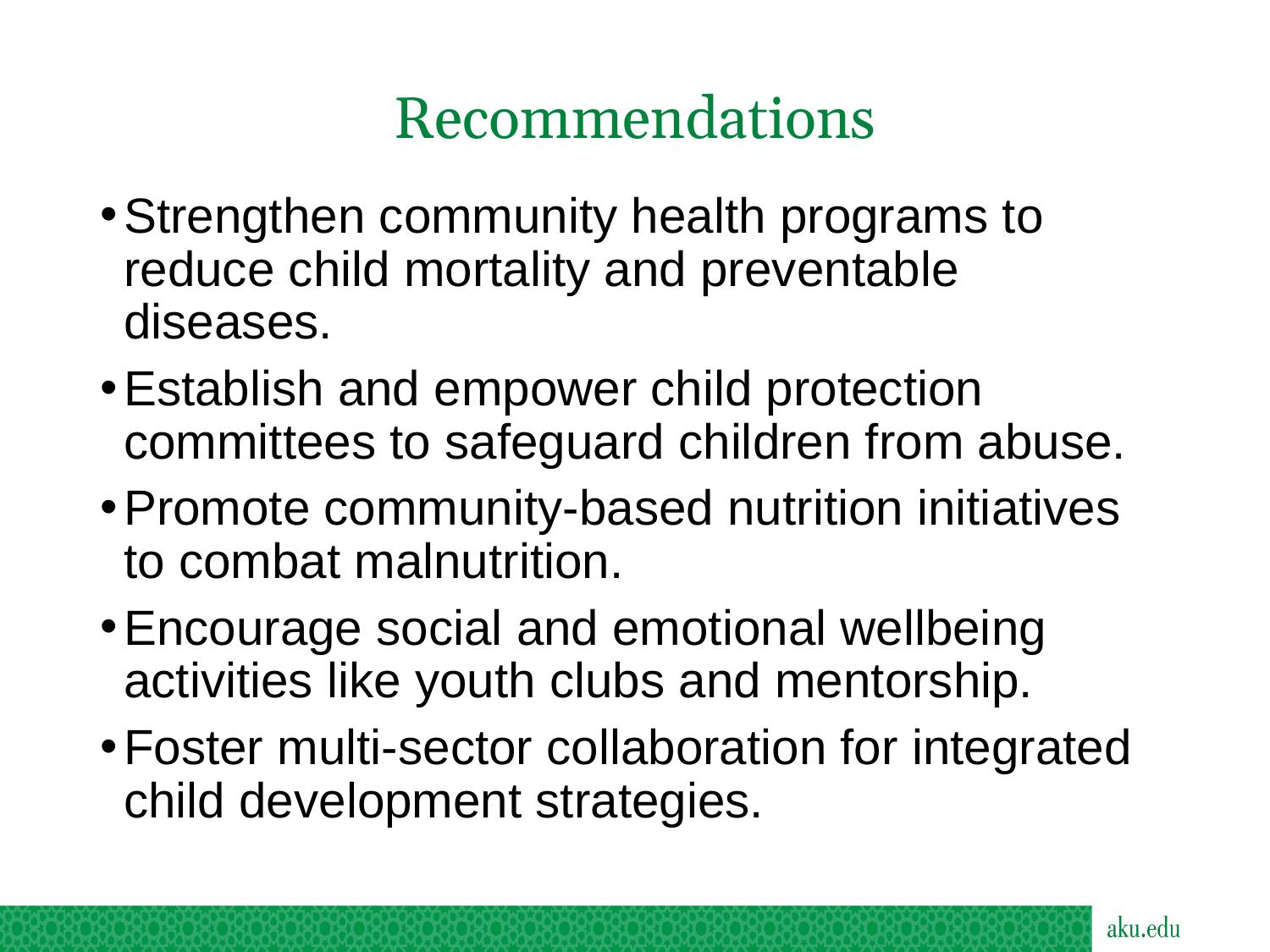

# Recommendations
Strengthen community health programs to reduce child mortality and preventable diseases.
Establish and empower child protection committees to safeguard children from abuse.
Promote community-based nutrition initiatives to combat malnutrition.
Encourage social and emotional wellbeing activities like youth clubs and mentorship.
Foster multi-sector collaboration for integrated child development strategies.